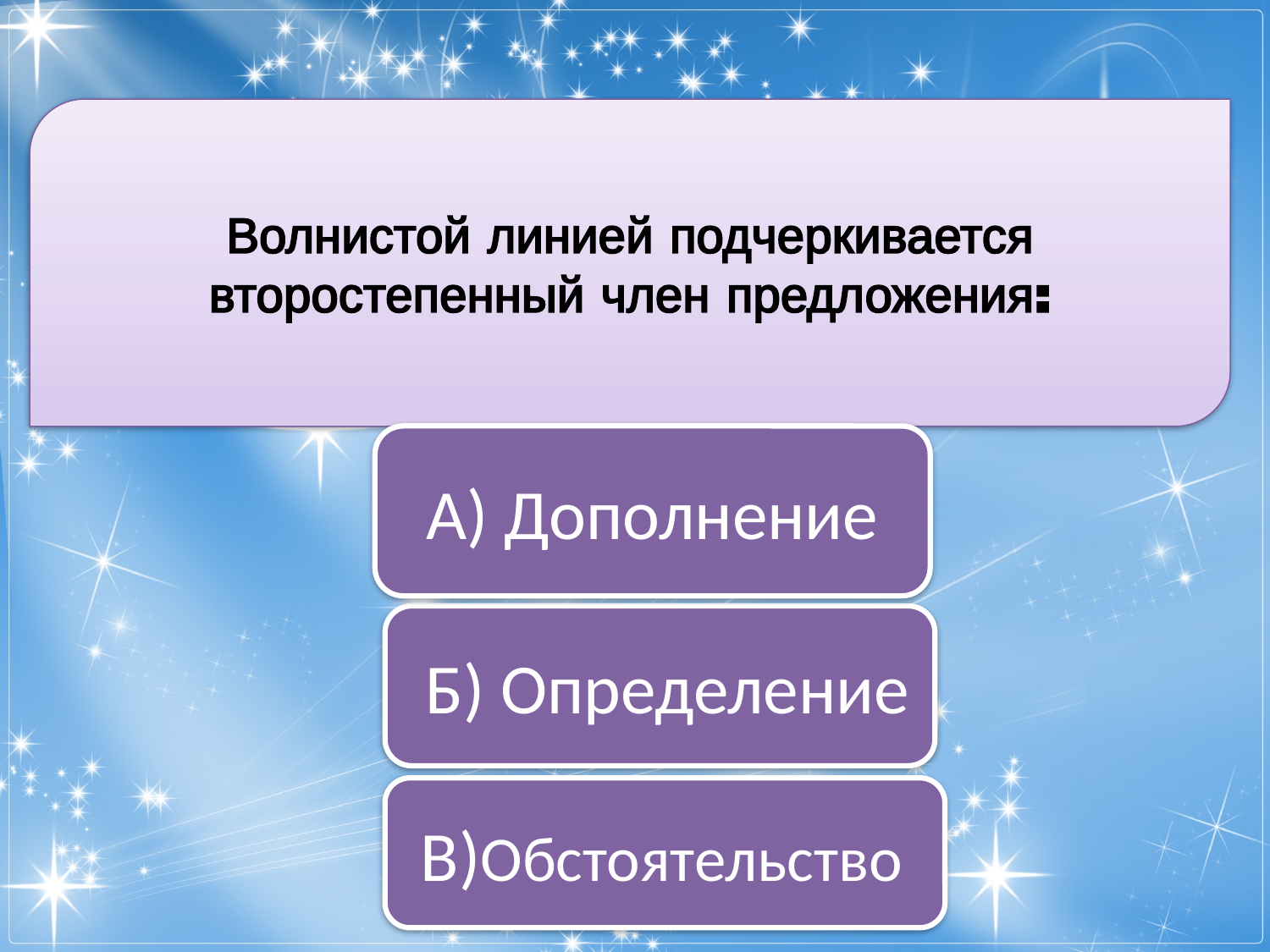

Волнистой линией подчеркивается второстепенный член предложения:
А) Дополнение
 Б) Определение
 В)Обстоятельство